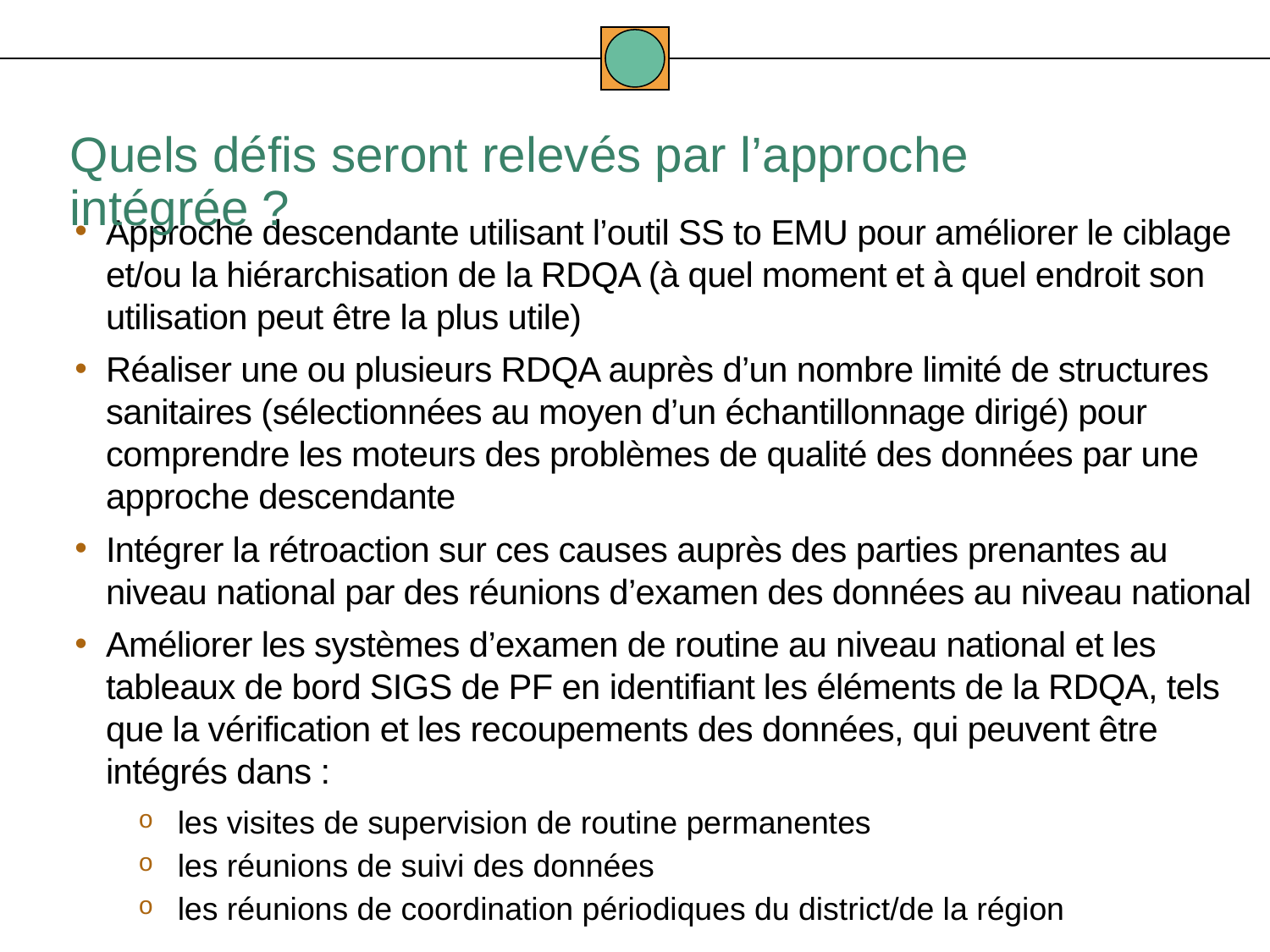

Quels défis seront relevés par l’approche intégrée ?
Approche descendante utilisant l’outil SS to EMU pour améliorer le ciblage et/ou la hiérarchisation de la RDQA (à quel moment et à quel endroit son utilisation peut être la plus utile)
Réaliser une ou plusieurs RDQA auprès d’un nombre limité de structures sanitaires (sélectionnées au moyen d’un échantillonnage dirigé) pour comprendre les moteurs des problèmes de qualité des données par une approche descendante
Intégrer la rétroaction sur ces causes auprès des parties prenantes au niveau national par des réunions d’examen des données au niveau national
Améliorer les systèmes d’examen de routine au niveau national et les tableaux de bord SIGS de PF en identifiant les éléments de la RDQA, tels que la vérification et les recoupements des données, qui peuvent être intégrés dans :
les visites de supervision de routine permanentes
les réunions de suivi des données
les réunions de coordination périodiques du district/de la région